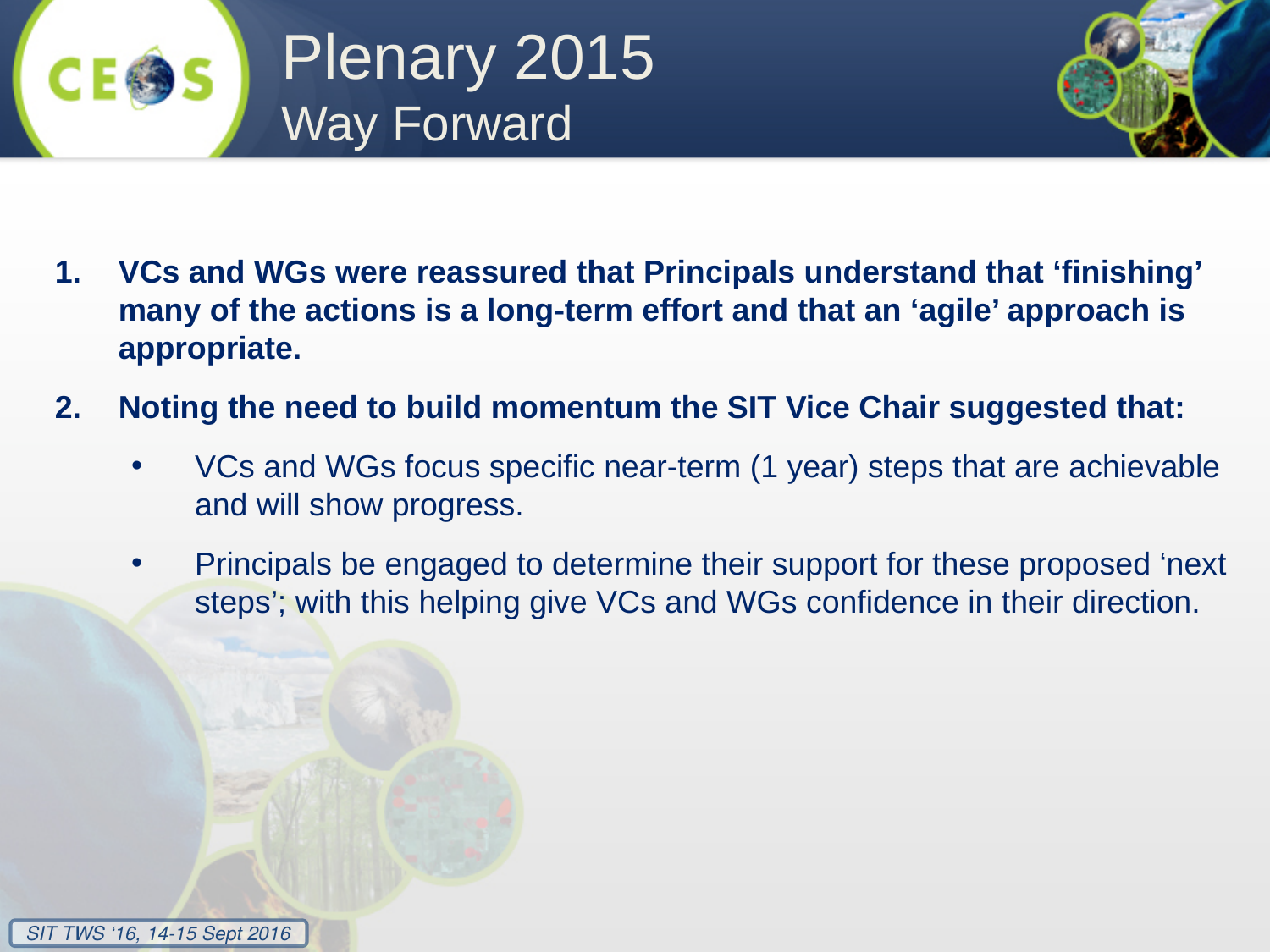

Plenary 2015
Way Forward
VCs and WGs were reassured that Principals understand that ‘finishing’ many of the actions is a long-term effort and that an ‘agile’ approach is appropriate.
Noting the need to build momentum the SIT Vice Chair suggested that:
VCs and WGs focus specific near-term (1 year) steps that are achievable and will show progress.
Principals be engaged to determine their support for these proposed ‘next steps’; with this helping give VCs and WGs confidence in their direction.